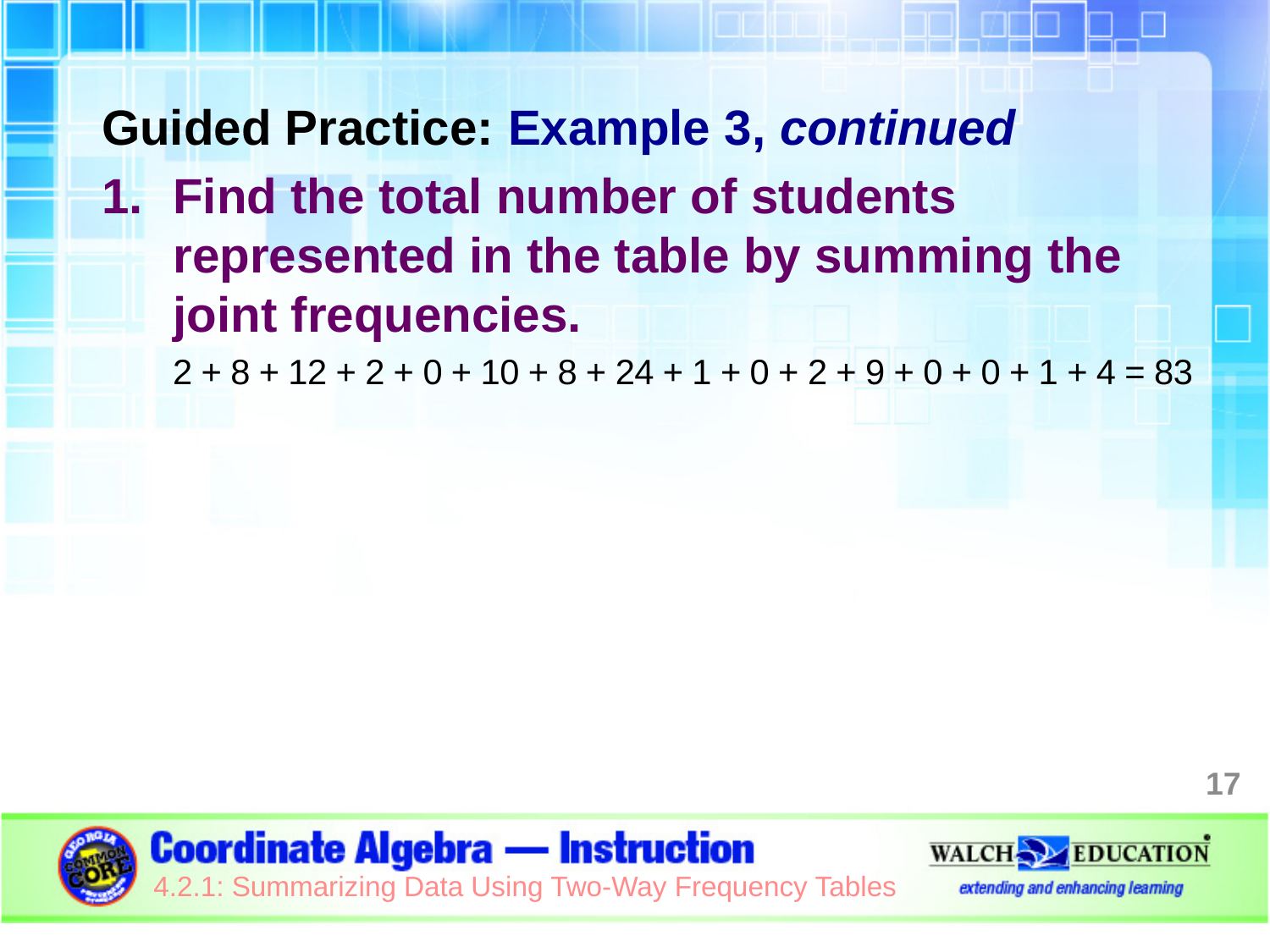

Guided Practice: Example 3, continued
Find the total number of students represented in the table by summing the joint frequencies.
2 + 8 + 12 + 2 + 0 + 10 + 8 + 24 + 1 + 0 + 2 + 9 + 0 + 0 + 1 + 4 = 83
17
4.2.1: Summarizing Data Using Two-Way Frequency Tables